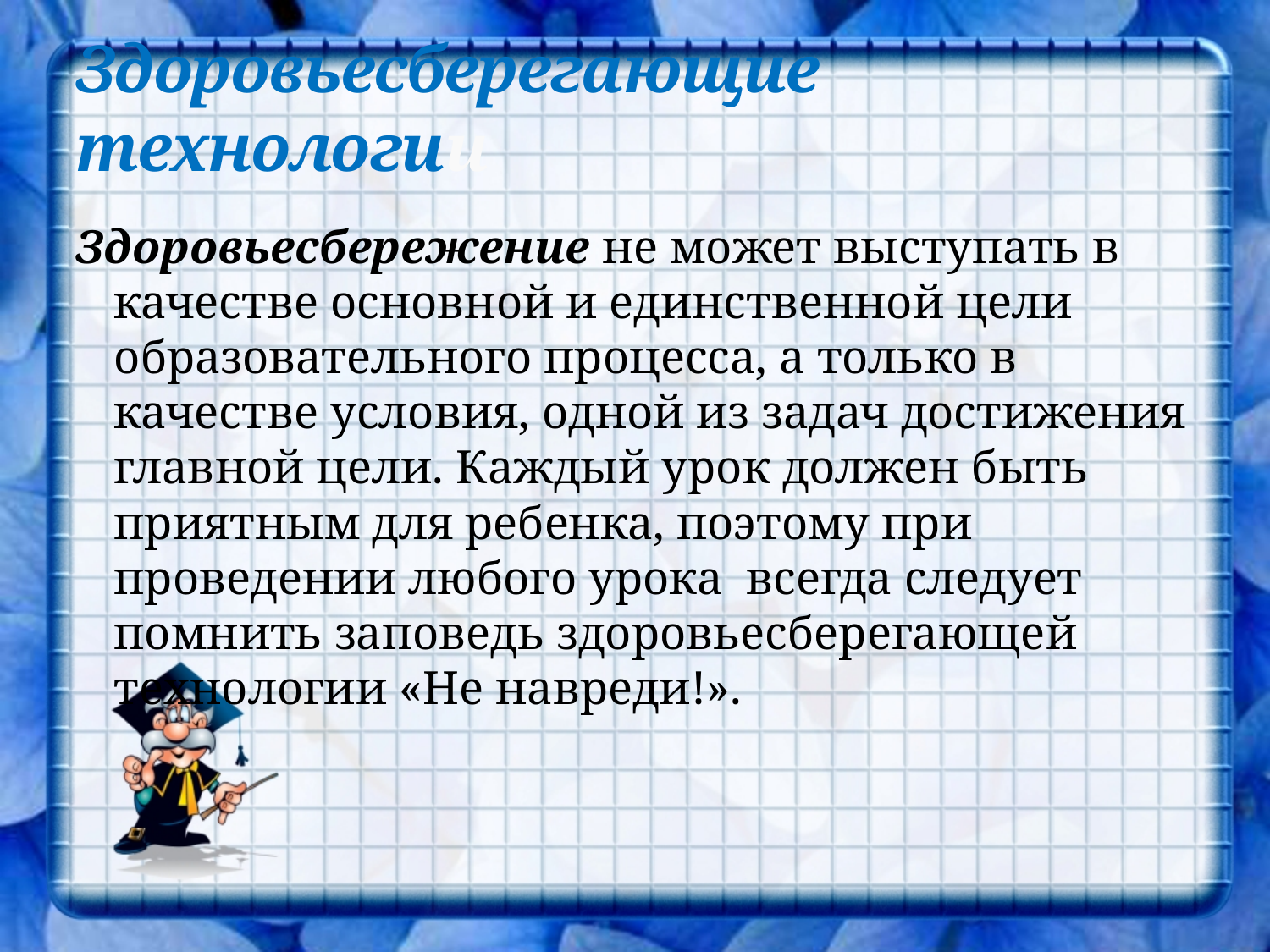

# Здоровьесберегающие технологии
Здоровьесбережение не может выступать в качестве основной и единственной цели образовательного процесса, а только в качестве условия, одной из задач достижения главной цели. Каждый урок должен быть приятным для ребенка, поэтому при проведении любого урока  всегда следует помнить заповедь здоровьесберегающей технологии «Не навреди!».